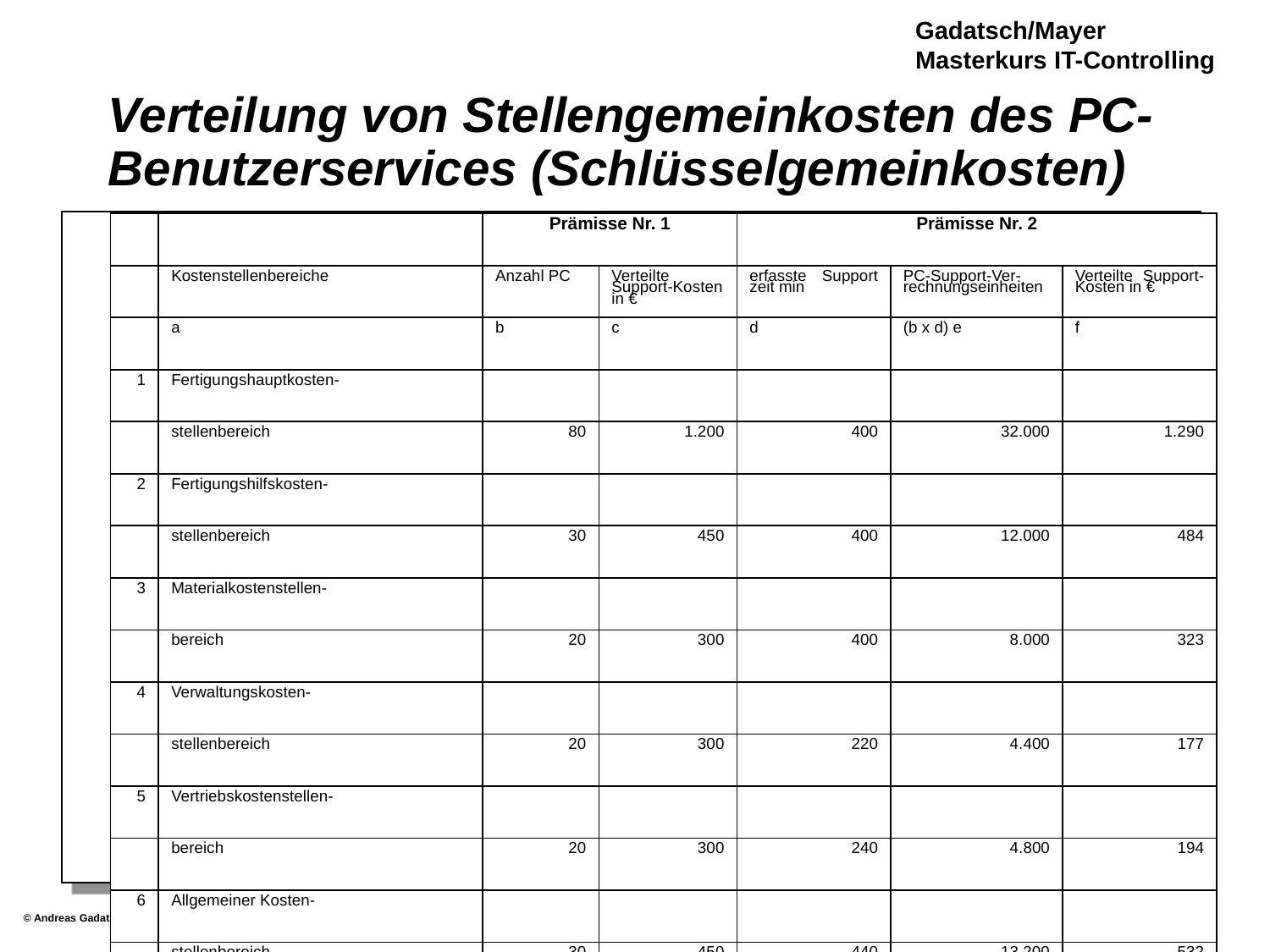

# Verteilung von Stellengemeinkosten des PC-Benutzerservices (Schlüsselgemeinkosten)
|  |  | Prämisse Nr. 1 |  | Prämisse Nr. 2 |  |  |
| --- | --- | --- | --- | --- | --- | --- |
|  | Kostenstellenbereiche | Anzahl PC | Verteilte Support-Kosten in € | erfasste Support­zeit min | PC-Support-Ver-rechnungseinheiten | Verteilte Support-Kosten in € |
|  | a | b | c | d | (b x d) e | f |
| 1 | Fertigungshauptkosten- |  |  |  |  |  |
|  | stellenbereich | 80 | 1.200 | 400 | 32.000 | 1.290 |
| 2 | Fertigungshilfskosten- |  |  |  |  |  |
|  | stellenbereich | 30 | 450 | 400 | 12.000 | 484 |
| 3 | Materialkostenstellen- |  |  |  |  |  |
|  | bereich | 20 | 300 | 400 | 8.000 | 323 |
| 4 | Verwaltungskosten- |  |  |  |  |  |
|  | stellenbereich | 20 | 300 | 220 | 4.400 | 177 |
| 5 | Vertriebskostenstellen- |  |  |  |  |  |
|  | bereich | 20 | 300 | 240 | 4.800 | 194 |
| 6 | Allgemeiner Kosten- |  |  |  |  |  |
|  | stellenbereich | 30 | 450 | 440 | 13.200 | 532 |
| 7 | Kostenfeld | 200 | 3.000 € | 2.100 min | 74.400 | 3.000 € |

Seite: 246

© Prof. Dr. A. Gadatsch/Prof. Dr. E. Mayer
Masterkurs IT-Controlling, 5. Aufl., Wiesbaden, 2012